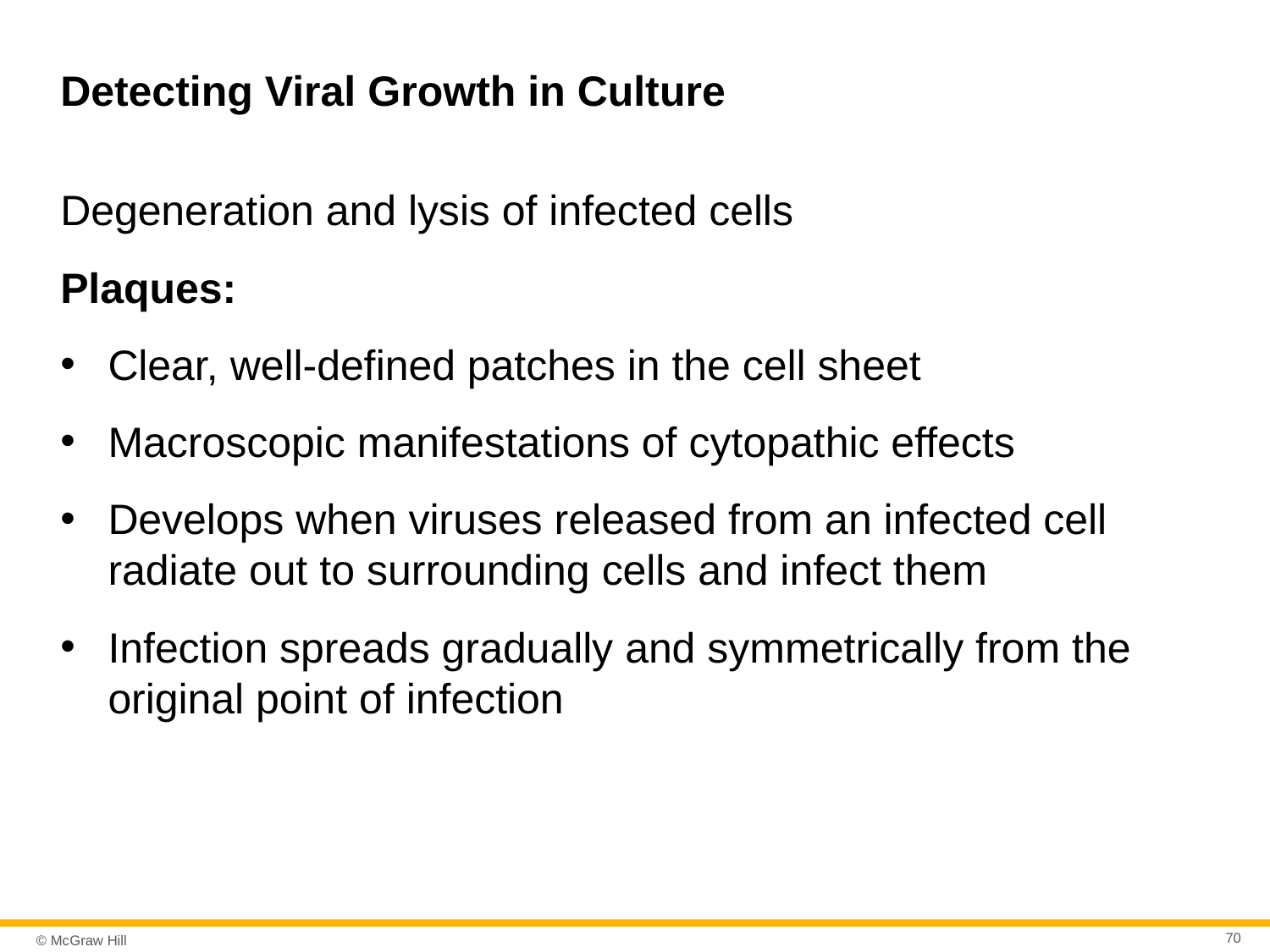

# Detecting Viral Growth in Culture
Degeneration and lysis of infected cells
Plaques:
Clear, well-defined patches in the cell sheet
Macroscopic manifestations of cytopathic effects
Develops when viruses released from an infected cell radiate out to surrounding cells and infect them
Infection spreads gradually and symmetrically from the original point of infection